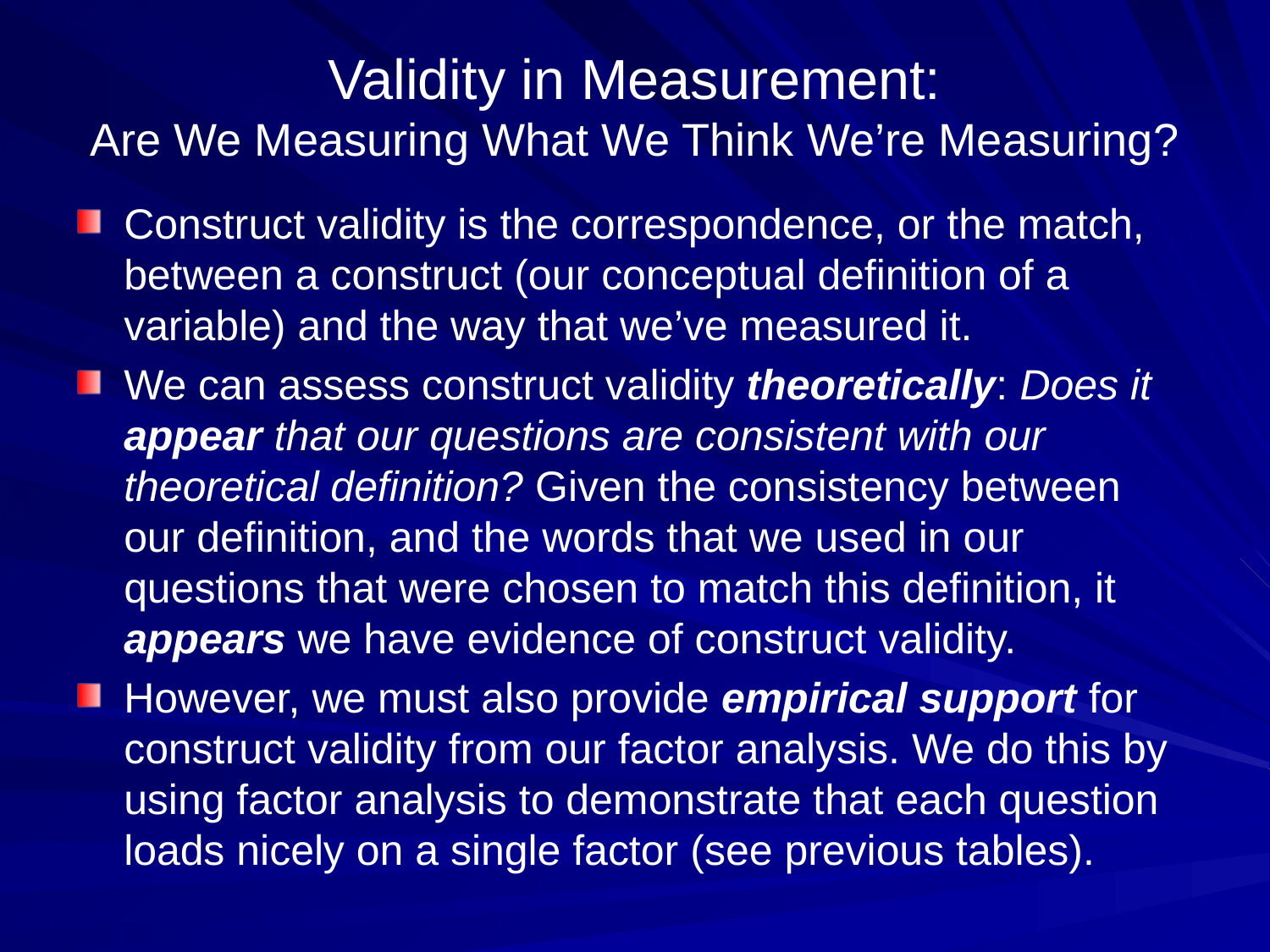

# Validity in Measurement: Are We Measuring What We Think We’re Measuring?
Construct validity is the correspondence, or the match, between a construct (our conceptual definition of a variable) and the way that we’ve measured it.
We can assess construct validity theoretically: Does it appear that our questions are consistent with our theoretical definition? Given the consistency between our definition, and the words that we used in our questions that were chosen to match this definition, it appears we have evidence of construct validity.
However, we must also provide empirical support for construct validity from our factor analysis. We do this by using factor analysis to demonstrate that each question loads nicely on a single factor (see previous tables).